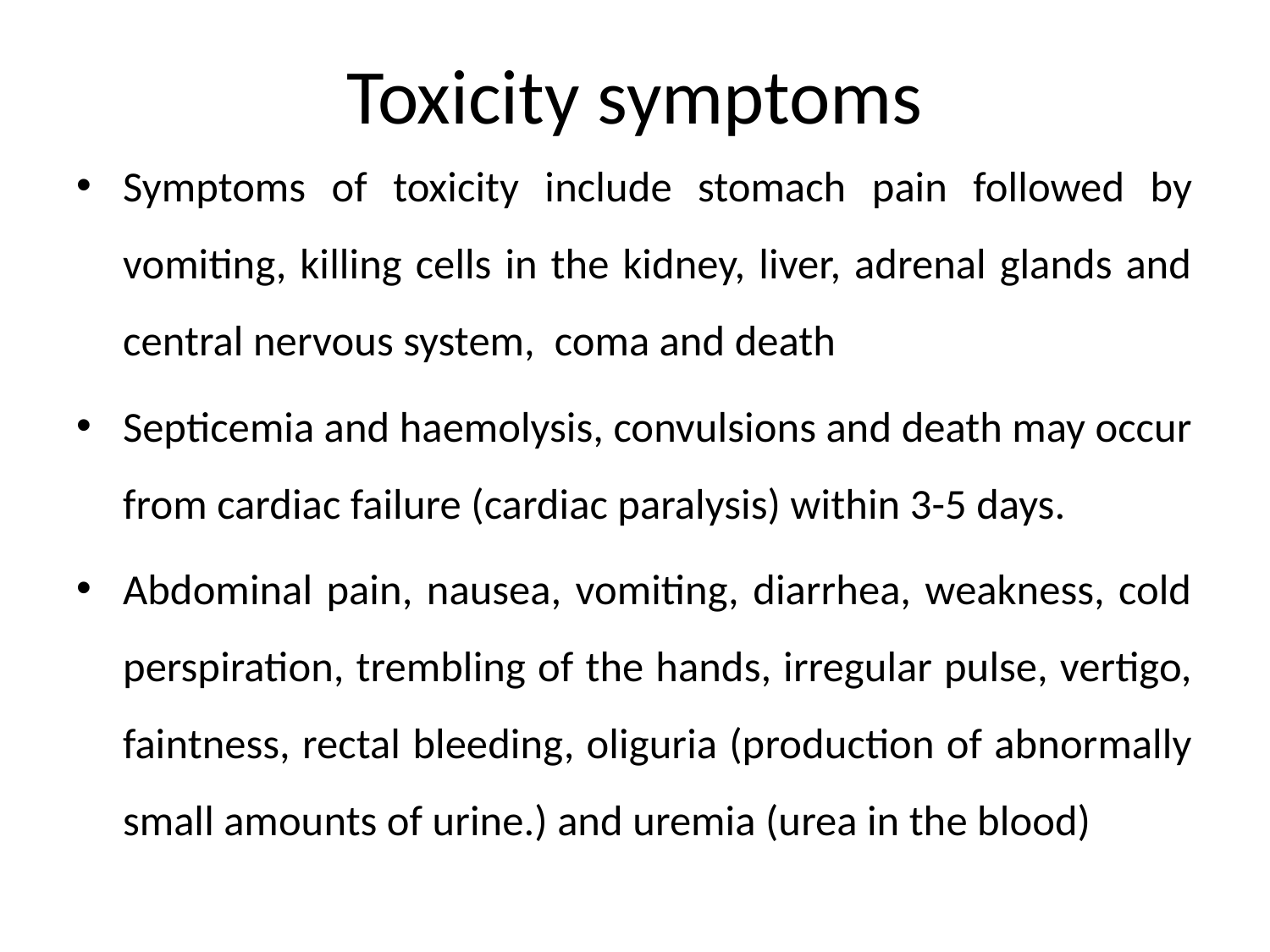

# Toxicity symptoms
Symptoms of toxicity include stomach pain followed by vomiting, killing cells in the kidney, liver, adrenal glands and central nervous system,  coma and death
Septicemia and haemolysis, convulsions and death may occur from cardiac failure (cardiac paralysis) within 3-5 days.
Abdominal pain, nausea, vomiting, diarrhea, weakness, cold perspiration, trembling of the hands, irregular pulse, vertigo, faintness, rectal bleeding, oliguria (production of abnormally small amounts of urine.) and uremia (urea in the blood)